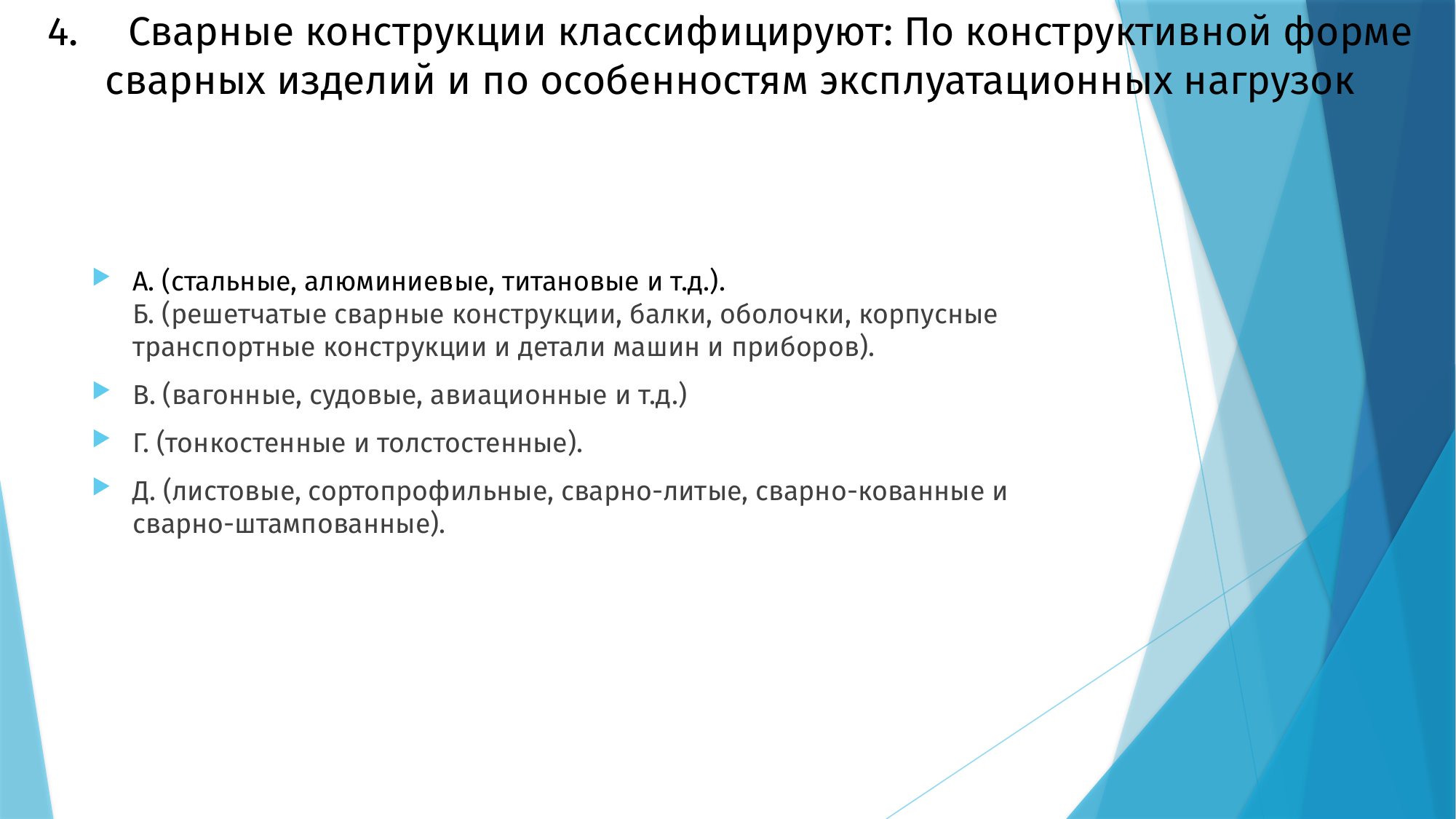

# 4.	Сварные конструкции классифицируют: По конструктивной форме сварных изделий и по особенностям эксплуатационных нагрузок
А. (стальные, алюминиевые, титановые и т.д.).
Б. (решетчатые сварные конструкции, балки, оболочки, корпусные транспортные конструкции и детали машин и приборов).
В. (вагонные, судовые, авиационные и т.д.)
Г. (тонкостенные и толстостенные).
Д. (листовые, сортопрофильные, сварно-литые, сварно-кованные и сварно-штампованные).